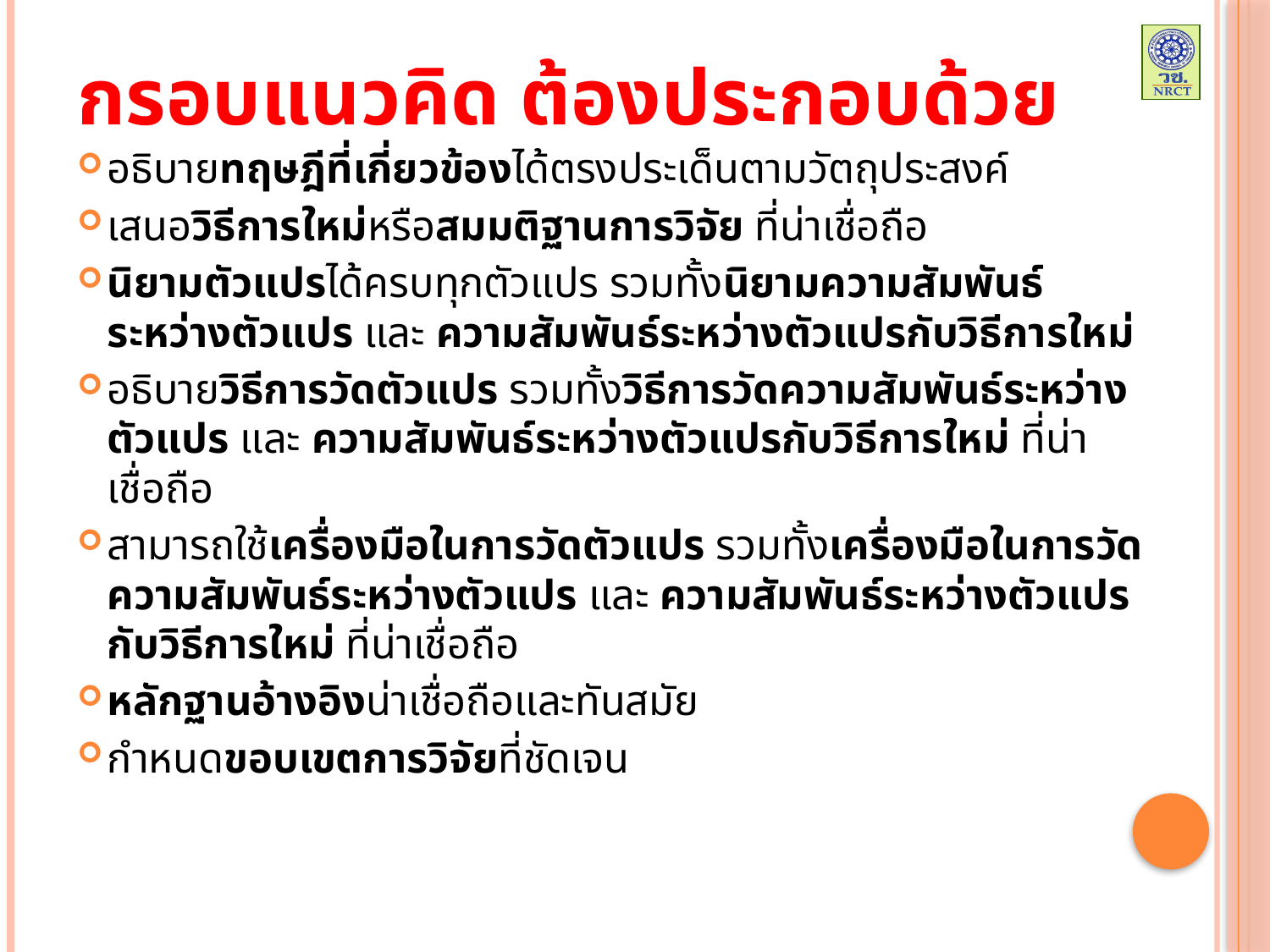

# กรอบแนวคิด ต้องประกอบด้วย
อธิบายทฤษฎีที่เกี่ยวข้องได้ตรงประเด็นตามวัตถุประสงค์
เสนอวิธีการใหม่หรือสมมติฐานการวิจัย ที่น่าเชื่อถือ
นิยามตัวแปรได้ครบทุกตัวแปร รวมทั้งนิยามความสัมพันธ์ระหว่างตัวแปร และ ความสัมพันธ์ระหว่างตัวแปรกับวิธีการใหม่
อธิบายวิธีการวัดตัวแปร รวมทั้งวิธีการวัดความสัมพันธ์ระหว่างตัวแปร และ ความสัมพันธ์ระหว่างตัวแปรกับวิธีการใหม่ ที่น่าเชื่อถือ
สามารถใช้เครื่องมือในการวัดตัวแปร รวมทั้งเครื่องมือในการวัดความสัมพันธ์ระหว่างตัวแปร และ ความสัมพันธ์ระหว่างตัวแปรกับวิธีการใหม่ ที่น่าเชื่อถือ
หลักฐานอ้างอิงน่าเชื่อถือและทันสมัย
กำหนดขอบเขตการวิจัยที่ชัดเจน